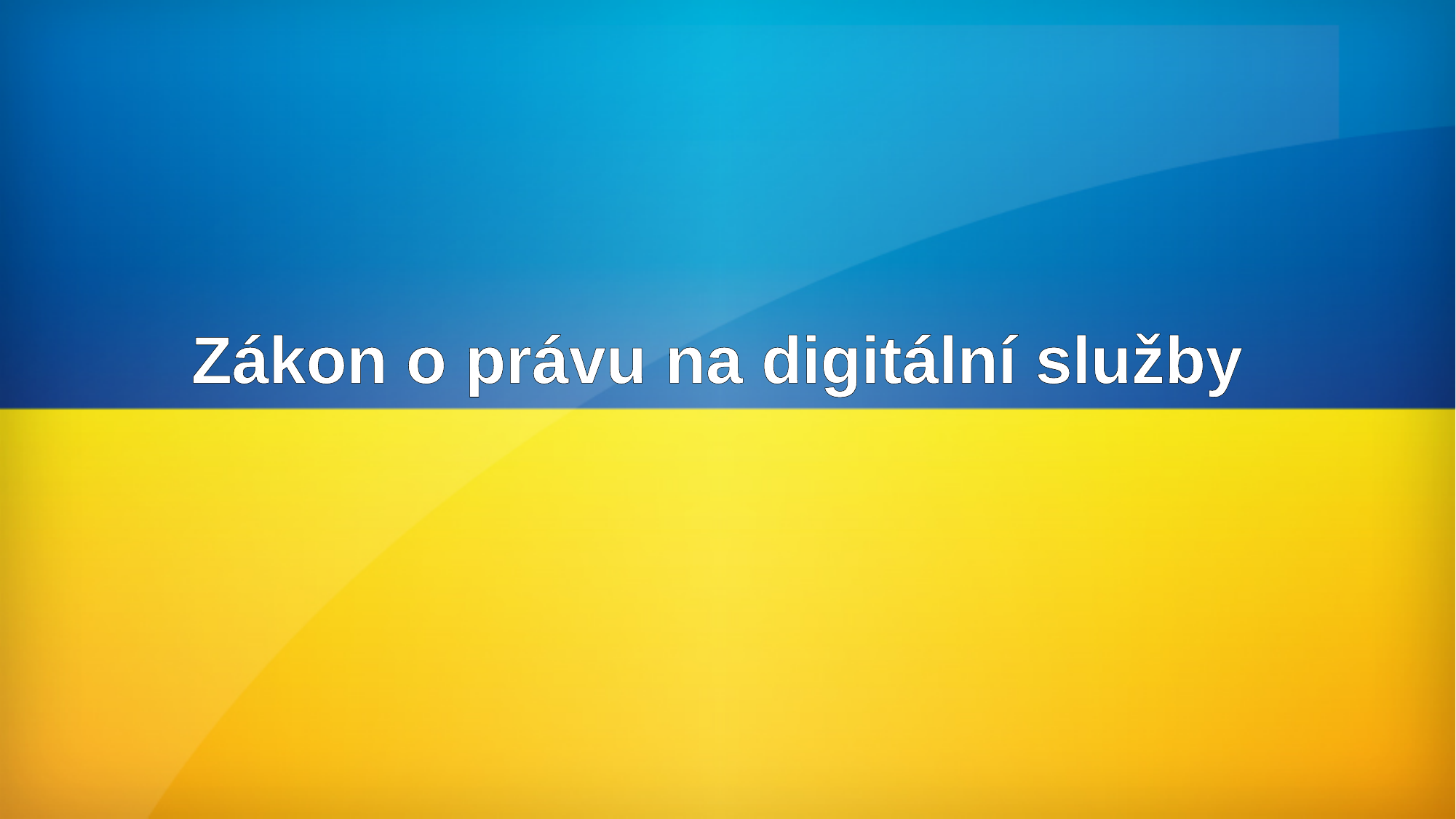

# Zákon o právu na digitální služby